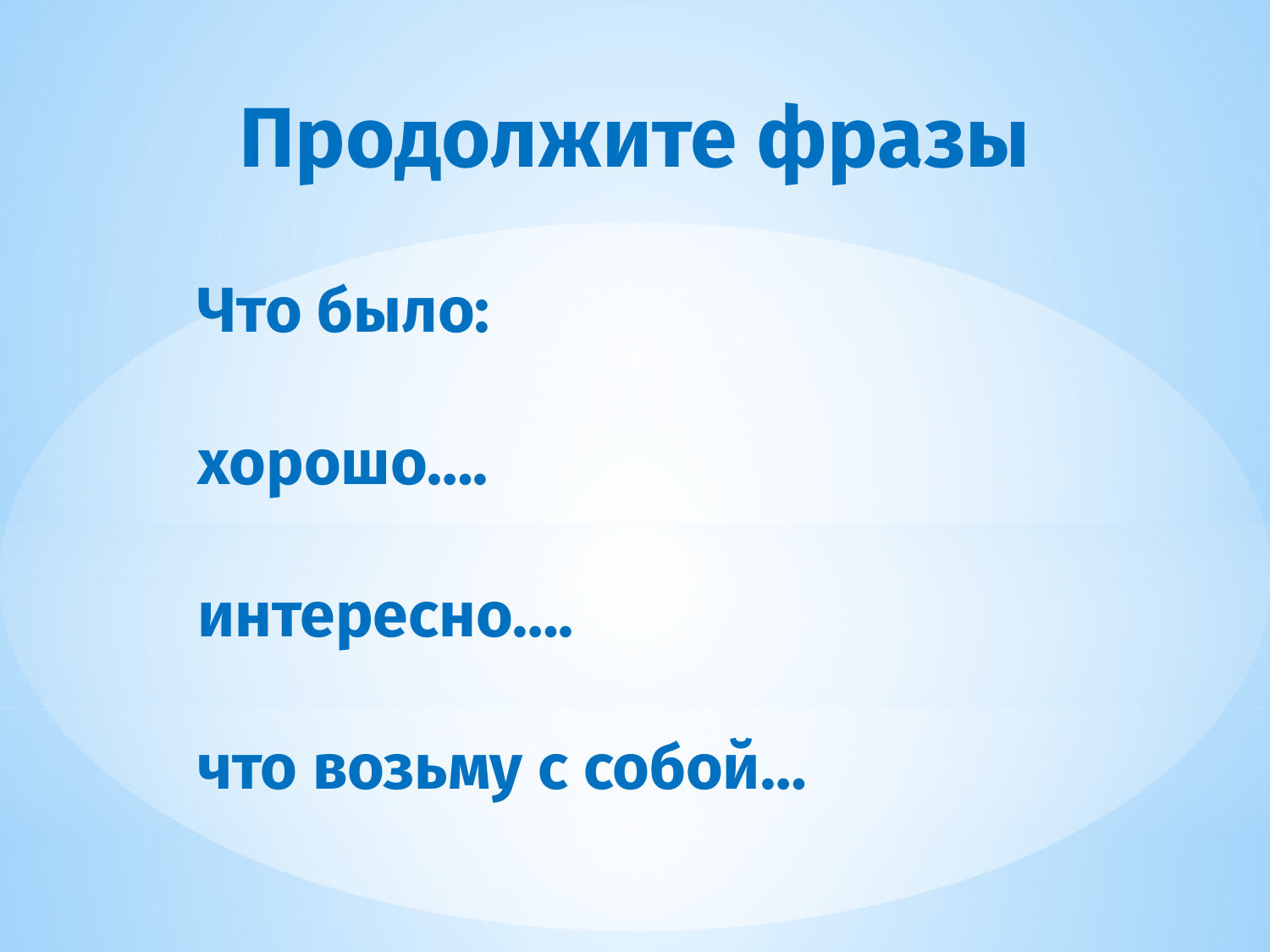

Продолжите фразы

Что было:

хорошо….

интересно….

что возьму с собой…